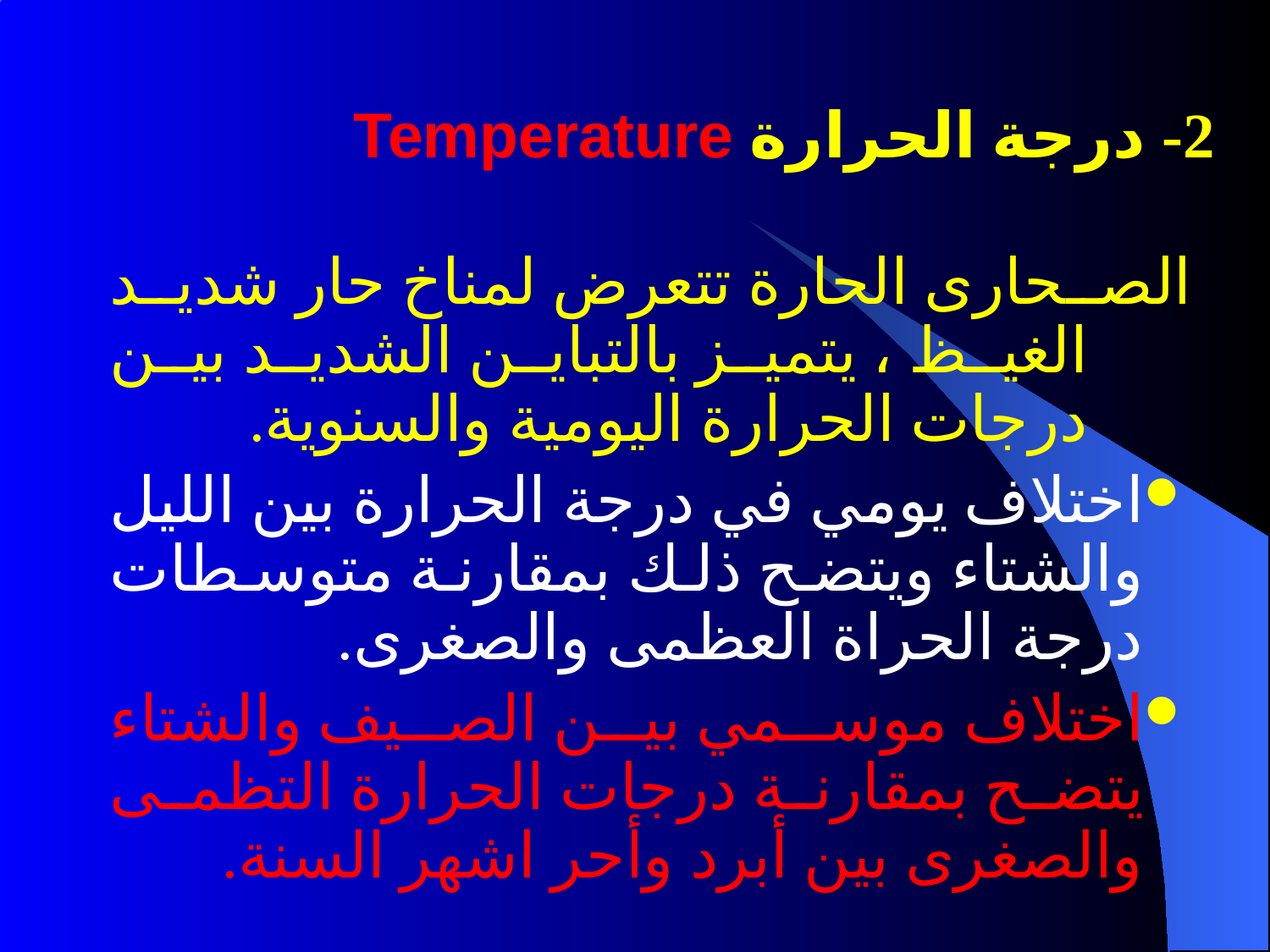

2- درجة الحرارة Temperature
الصحارى الحارة تتعرض لمناخ حار شديد الغيظ ، يتميز بالتباين الشديد بين درجات الحرارة اليومية والسنوية.
اختلاف يومي في درجة الحرارة بين الليل والشتاء ويتضح ذلك بمقارنة متوسطات درجة الحراة العظمى والصغرى.
اختلاف موسمي بين الصيف والشتاء يتضح بمقارنة درجات الحرارة التظمى والصغرى بين أبرد وأحر اشهر السنة.